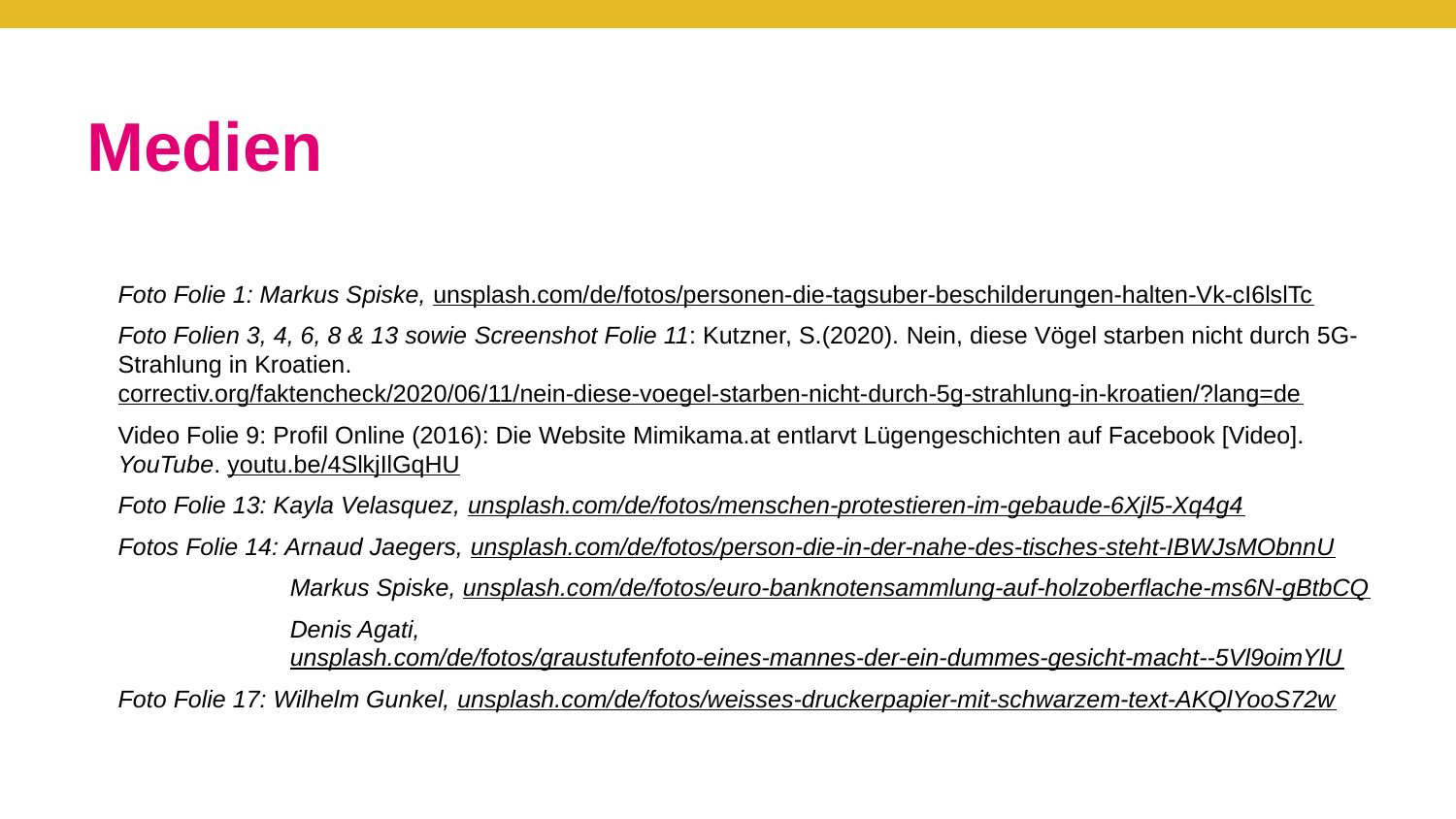

# Medien
Foto Folie 1: Markus Spiske, unsplash.com/de/fotos/personen-die-tagsuber-beschilderungen-halten-Vk-cI6lslTc
Foto Folien 3, 4, 6, 8 & 13 sowie Screenshot Folie 11: Kutzner, S.(2020). Nein, diese Vögel starben nicht durch 5G-Strahlung in Kroatien. correctiv.org/faktencheck/2020/06/11/nein-diese-voegel-starben-nicht-durch-5g-strahlung-in-kroatien/?lang=de
Video Folie 9: Profil Online (2016): Die Website Mimikama.at entlarvt Lügengeschichten auf Facebook [Video]. YouTube. youtu.be/4SlkjIlGqHU
Foto Folie 13: Kayla Velasquez, unsplash.com/de/fotos/menschen-protestieren-im-gebaude-6Xjl5-Xq4g4
Fotos Folie 14: Arnaud Jaegers, unsplash.com/de/fotos/person-die-in-der-nahe-des-tisches-steht-IBWJsMObnnU
	Markus Spiske, unsplash.com/de/fotos/euro-banknotensammlung-auf-holzoberflache-ms6N-gBtbCQ
	Denis Agati, unsplash.com/de/fotos/graustufenfoto-eines-mannes-der-ein-dummes-gesicht-macht--5Vl9oimYlU
Foto Folie 17: Wilhelm Gunkel, unsplash.com/de/fotos/weisses-druckerpapier-mit-schwarzem-text-AKQlYooS72w